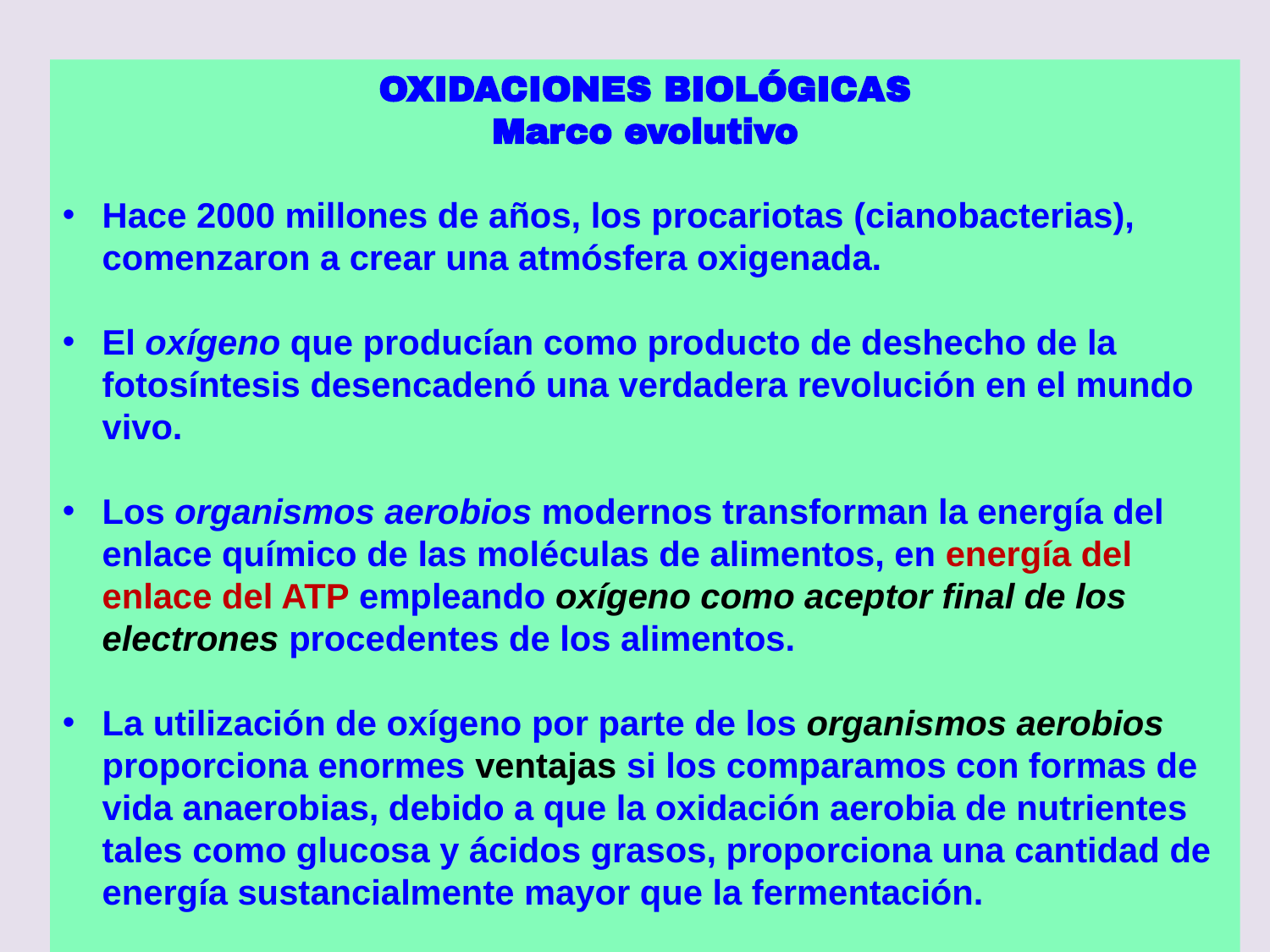

OXIDACIONES BIOLÓGICAS
Marco evolutivo

Hace 2000 millones de años, los procariotas (cianobacterias), comenzaron a crear una atmósfera oxigenada.

El oxígeno que producían como producto de deshecho de la fotosíntesis desencadenó una verdadera revolución en el mundo vivo.

Los organismos aerobios modernos transforman la energía del enlace químico de las moléculas de alimentos, en energía del enlace del ATP empleando oxígeno como aceptor final de los electrones procedentes de los alimentos.

La utilización de oxígeno por parte de los organismos aerobios proporciona enormes ventajas si los comparamos con formas de vida anaerobias, debido a que la oxidación aerobia de nutrientes tales como glucosa y ácidos grasos, proporciona una cantidad de energía sustancialmente mayor que la fermentación.